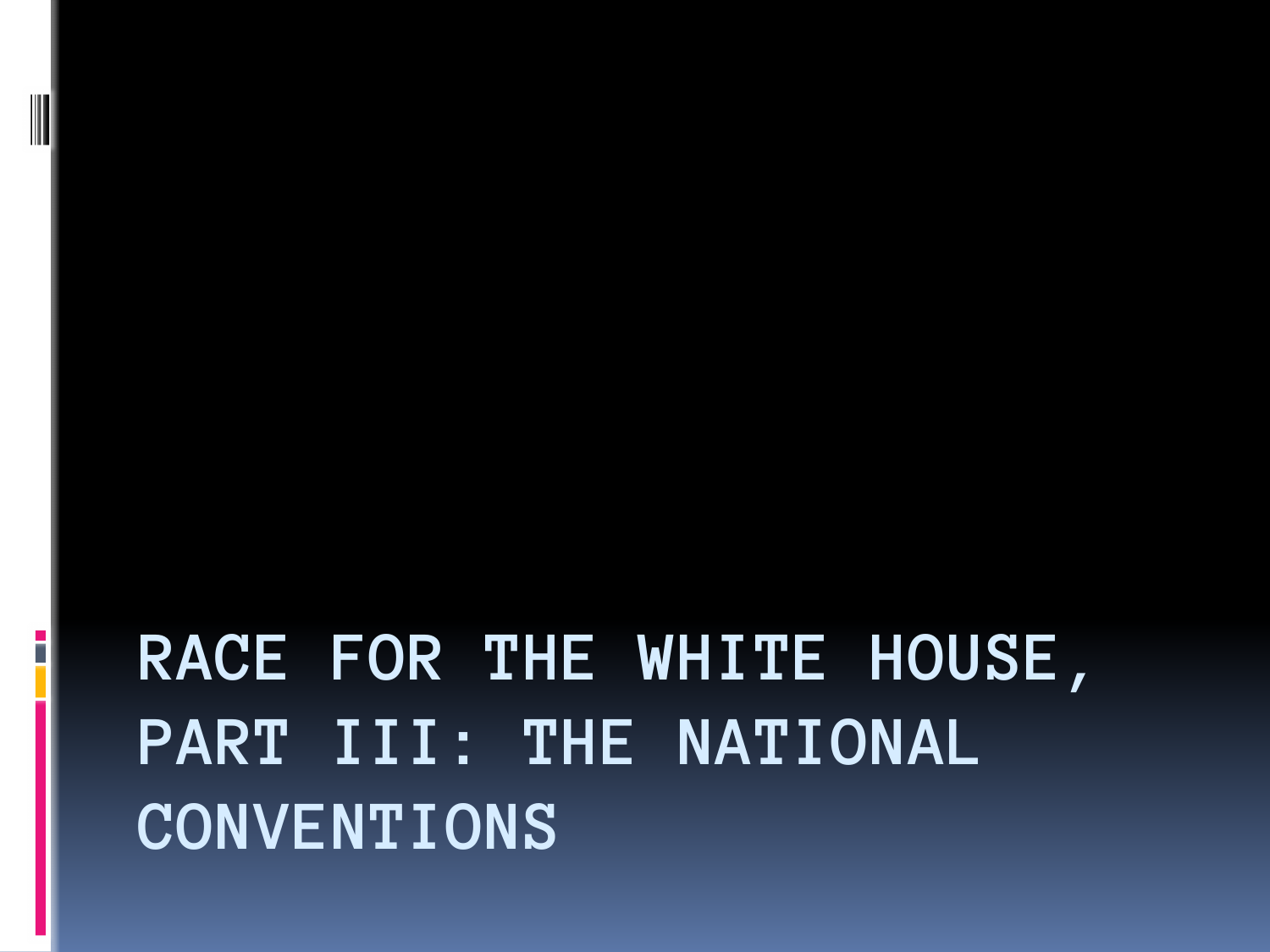

# Race for the White House, Part III: The National Conventions